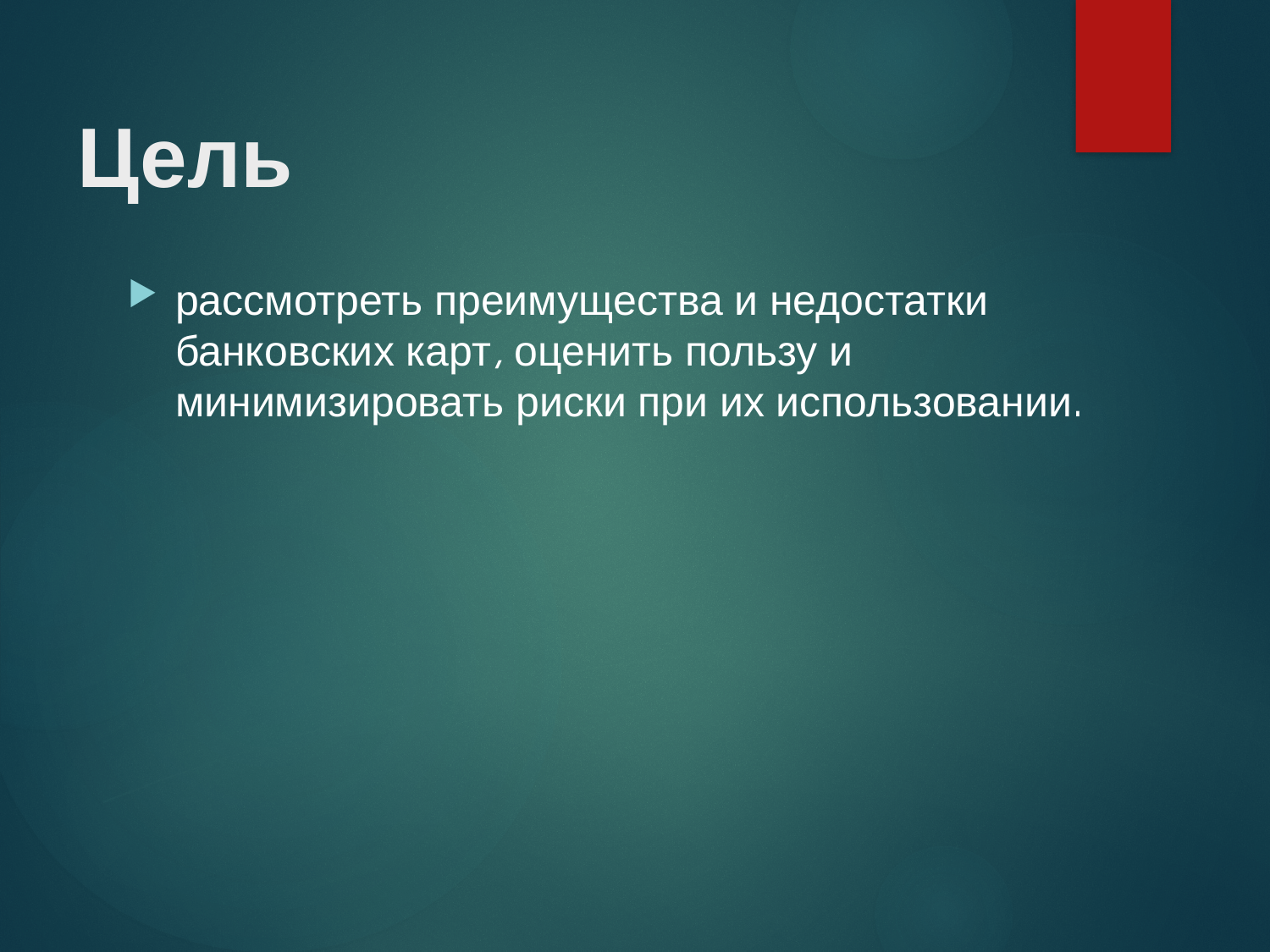

# Цель
рассмотреть преимущества и недостатки банковских карт, оценить пользу и минимизировать риски при их использовании.